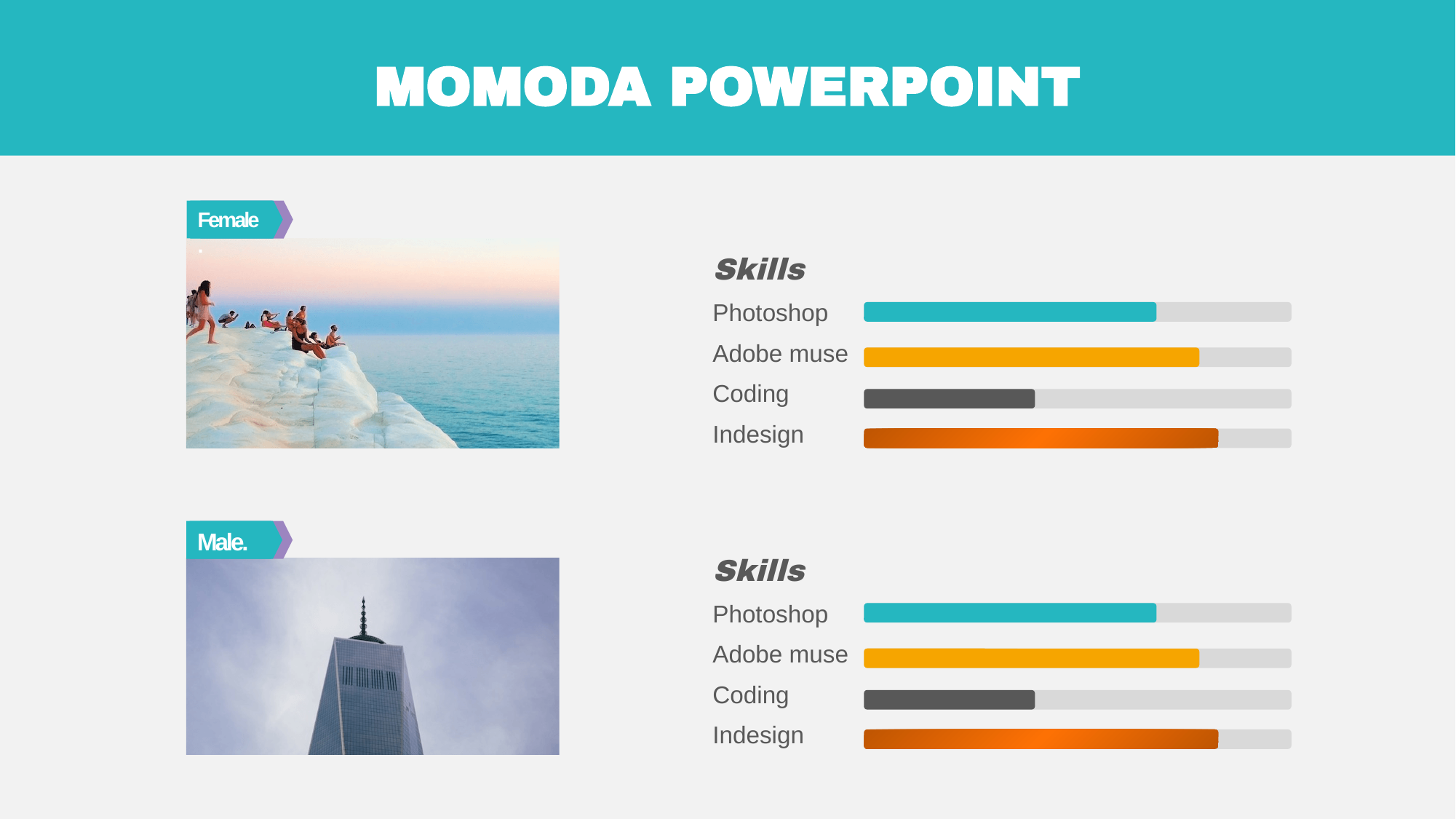

MOMODA POWERPOINT
Female.

Skills
Photoshop

Adobe muse

Coding

Indesign

Male.

Skills

Photoshop

Adobe muse

Coding

Indesign